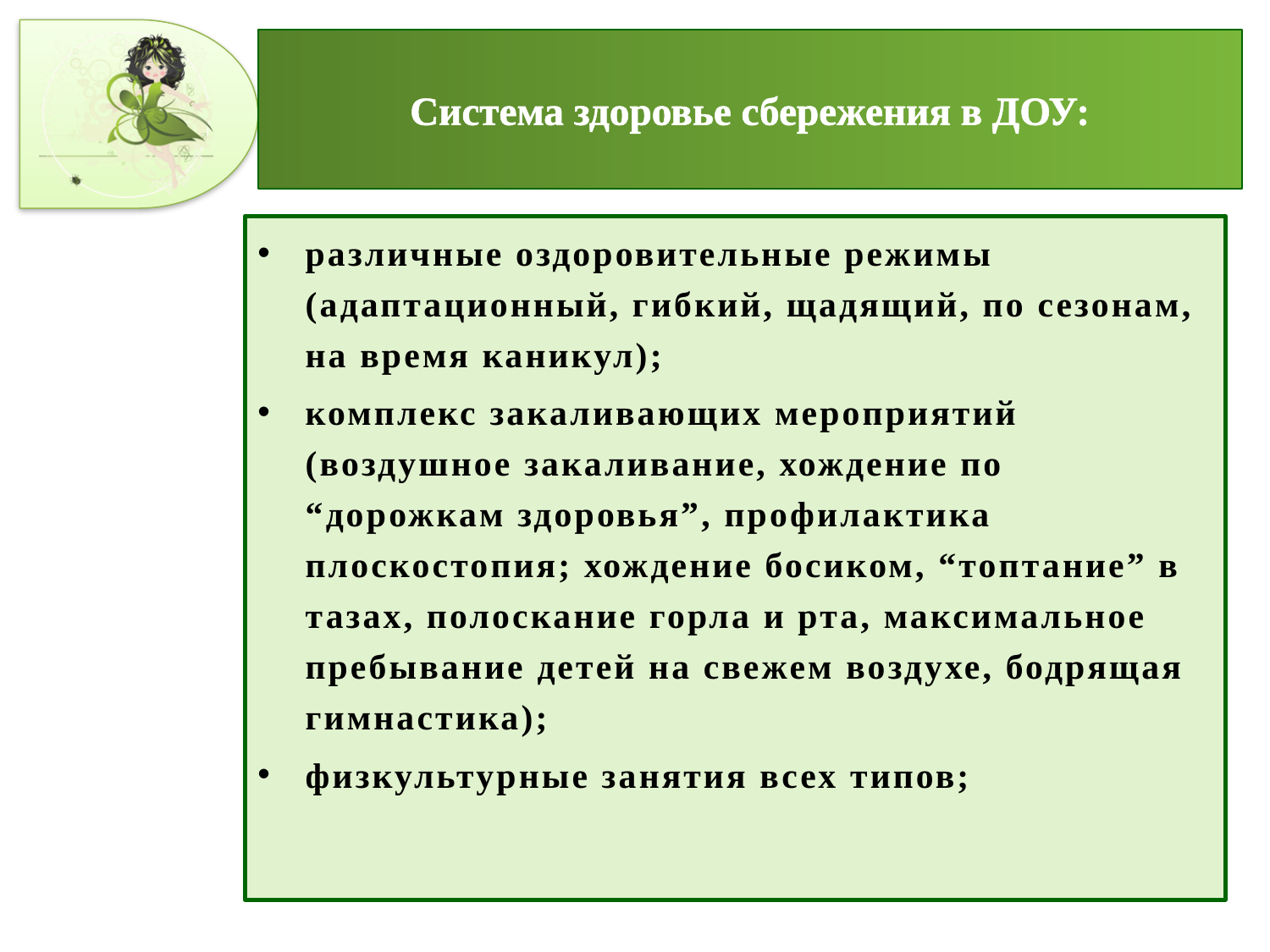

# Система здоровье сбережения в ДОУ:
различные оздоровительные режимы (адаптационный, гибкий, щадящий, по сезонам, на время каникул);
комплекс закаливающих мероприятий (воздушное закаливание, хождение по “дорожкам здоровья”, профилактика плоскостопия; хождение босиком, “топтание” в тазах, полоскание горла и рта, максимальное пребывание детей на свежем воздухе, бодрящая гимнастика);
физкультурные занятия всех типов;